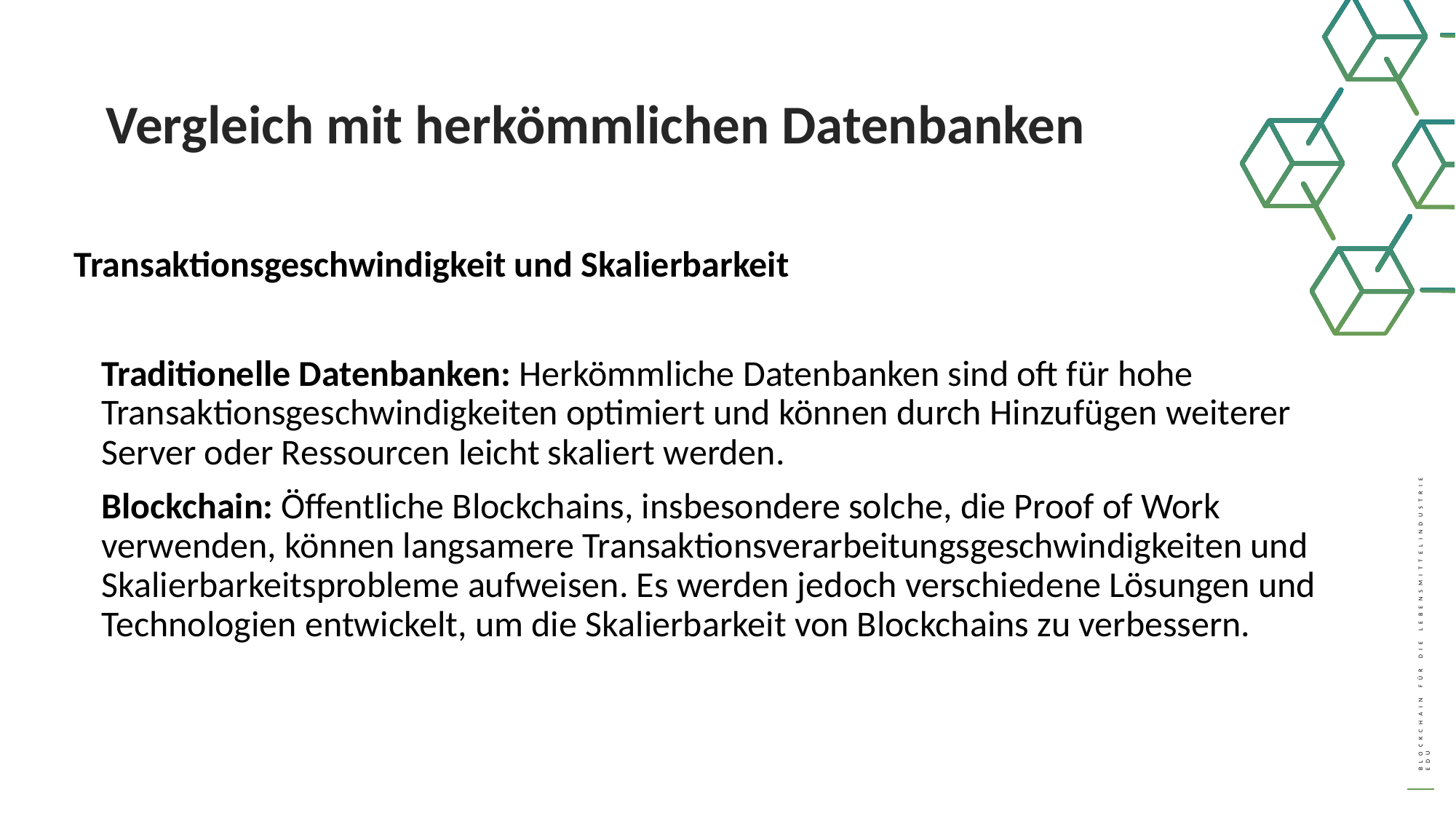

Vergleich mit herkömmlichen Datenbanken
Transaktionsgeschwindigkeit und Skalierbarkeit

	Traditionelle Datenbanken: Herkömmliche Datenbanken sind oft für hohe Transaktionsgeschwindigkeiten optimiert und können durch Hinzufügen weiterer Server oder Ressourcen leicht skaliert werden.
	Blockchain: Öffentliche Blockchains, insbesondere solche, die Proof of Work verwenden, können langsamere Transaktionsverarbeitungsgeschwindigkeiten und Skalierbarkeitsprobleme aufweisen. Es werden jedoch verschiedene Lösungen und Technologien entwickelt, um die Skalierbarkeit von Blockchains zu verbessern.